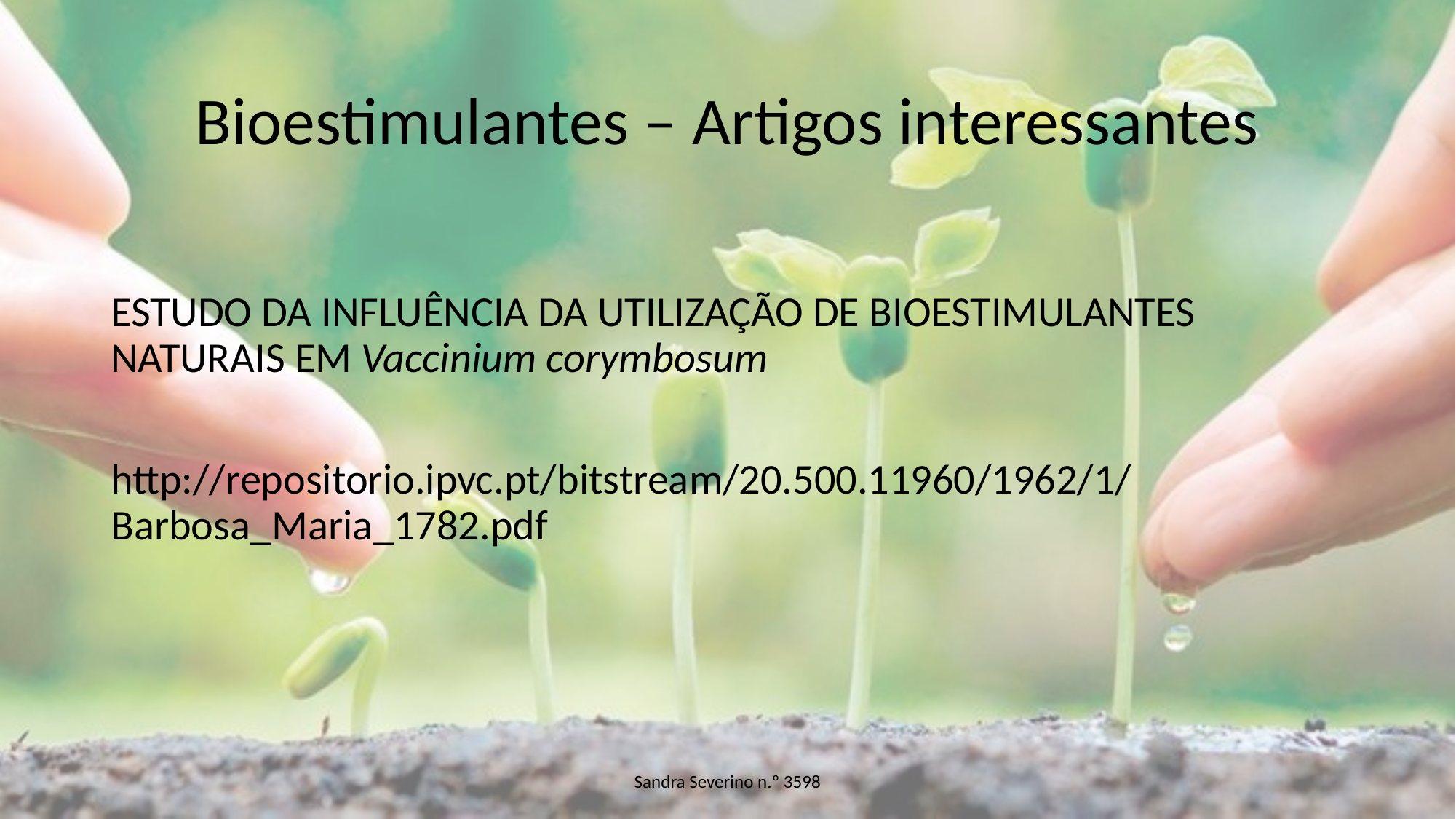

# Bioestimulantes – Artigos interessantes

ESTUDO DA INFLUÊNCIA DA UTILIZAÇÃO DE BIOESTIMULANTES NATURAIS EM Vaccinium corymbosum

http://repositorio.ipvc.pt/bitstream/20.500.11960/1962/1/Barbosa_Maria_1782.pdf
Sandra Severino n.º 3598